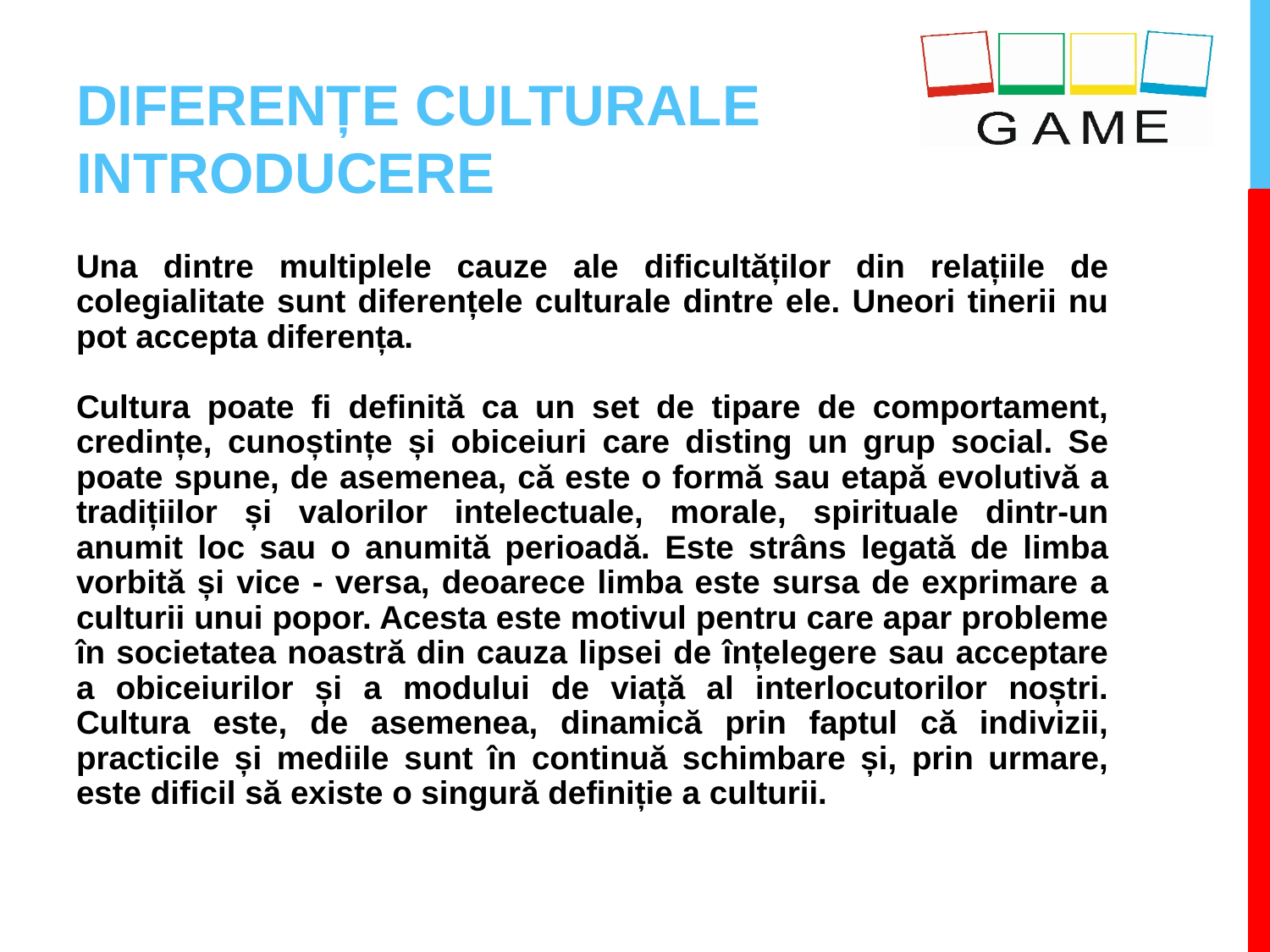

# DIFERENȚE CULTURALE INTRODUCERE
Una dintre multiplele cauze ale dificultăților din relațiile de colegialitate sunt diferențele culturale dintre ele. Uneori tinerii nu pot accepta diferența.

Cultura poate fi definită ca un set de tipare de comportament, credințe, cunoștințe și obiceiuri care disting un grup social. Se poate spune, de asemenea, că este o formă sau etapă evolutivă a tradițiilor și valorilor intelectuale, morale, spirituale dintr-un anumit loc sau o anumită perioadă. Este strâns legată de limba vorbită și vice - versa, deoarece limba este sursa de exprimare a culturii unui popor. Acesta este motivul pentru care apar probleme în societatea noastră din cauza lipsei de înțelegere sau acceptare a obiceiurilor și a modului de viață al interlocutorilor noștri. Cultura este, de asemenea, dinamică prin faptul că indivizii, practicile și mediile sunt în continuă schimbare și, prin urmare, este dificil să existe o singură definiție a culturii.